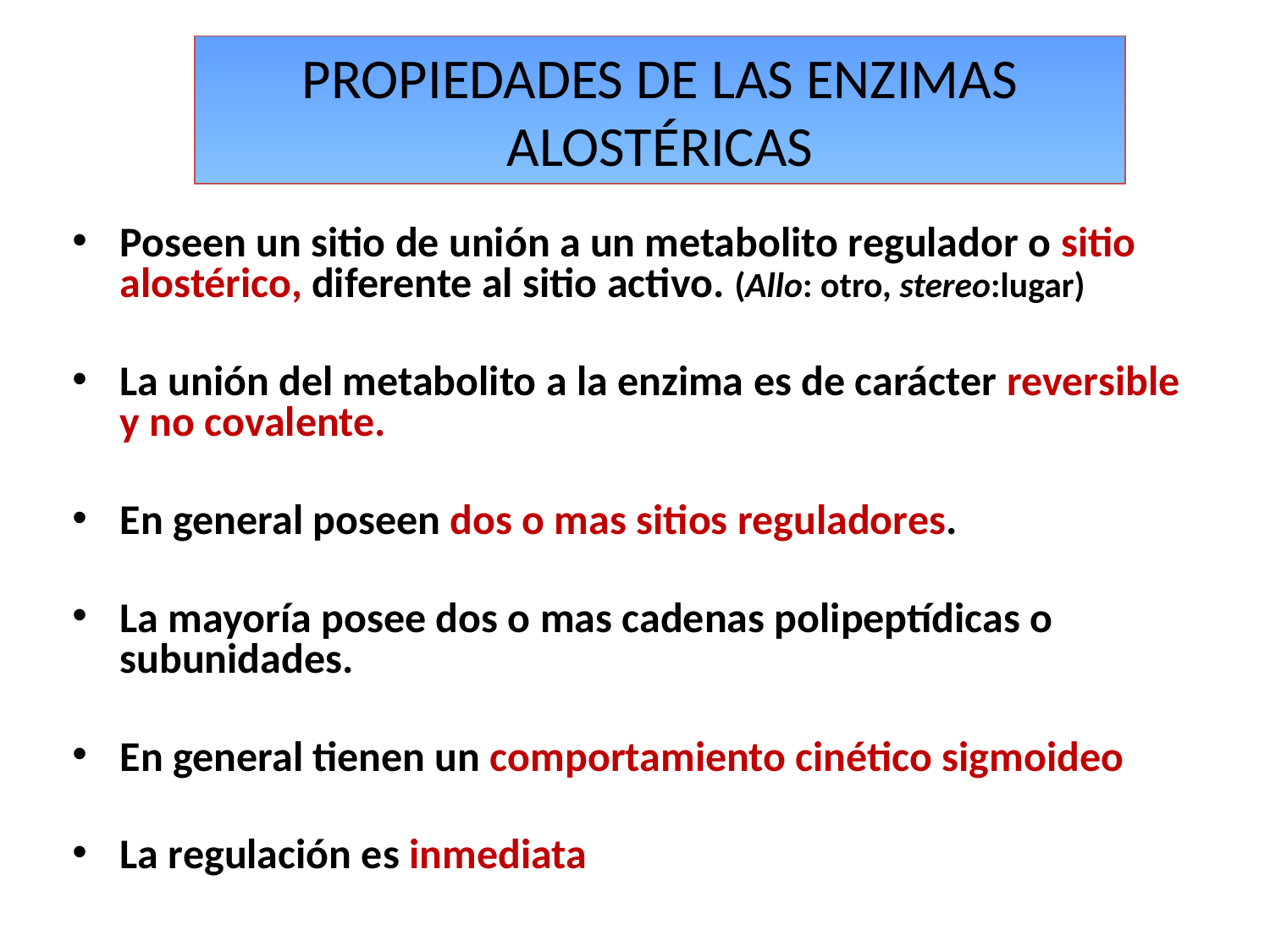

PROPIEDADES DE LAS ENZIMAS ALOSTÉRICAS

Poseen un sitio de unión a un metabolito regulador o sitio alostérico, diferente al sitio activo. (Allo: otro, stereo:lugar)

La unión del metabolito a la enzima es de carácter reversible y no covalente.

En general poseen dos o mas sitios reguladores.

La mayoría posee dos o mas cadenas polipeptídicas o subunidades.

En general tienen un comportamiento cinético sigmoideo

La regulación es inmediata